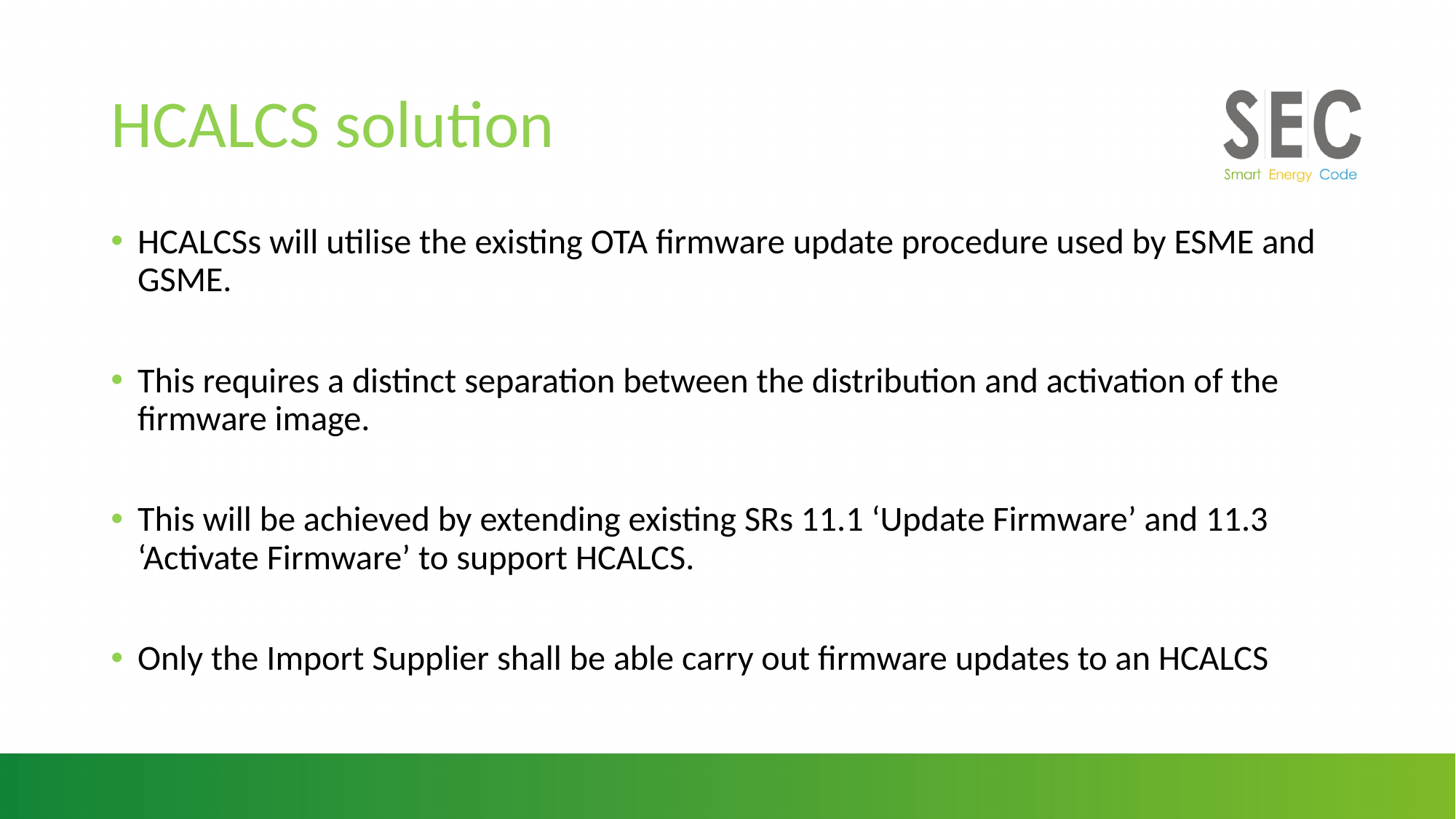

# HCALCS solution
HCALCSs will utilise the existing OTA firmware update procedure used by ESME and GSME.

This requires a distinct separation between the distribution and activation of the firmware image.

This will be achieved by extending existing SRs 11.1 ‘Update Firmware’ and 11.3 ‘Activate Firmware’ to support HCALCS.

Only the Import Supplier shall be able carry out firmware updates to an HCALCS